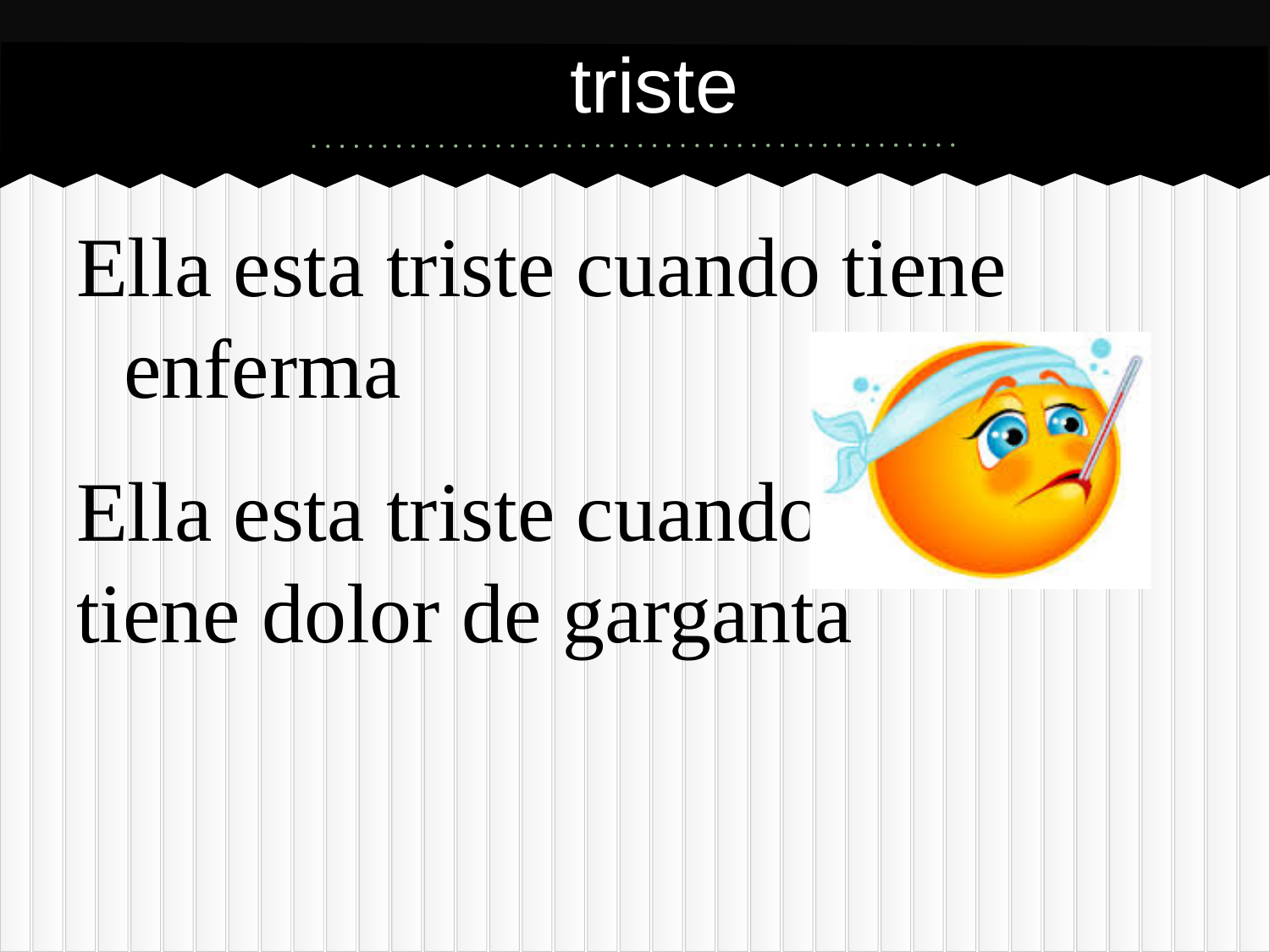

# triste
Ella esta triste cuando tiene enferma

Ella esta triste cuando
tiene dolor de garganta